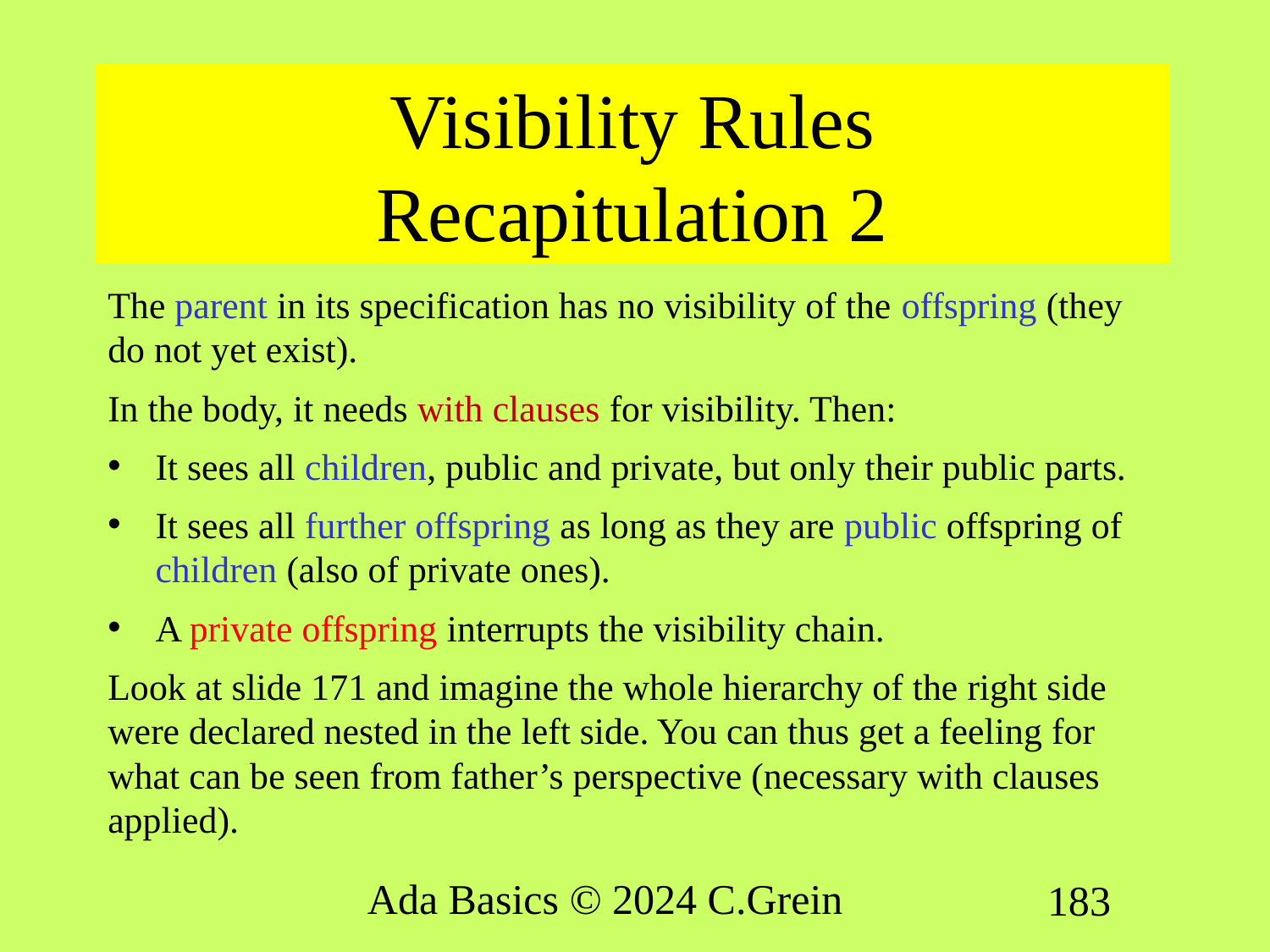

# Visibility Rules Recapitulation 2
The parent in its specification has no visibility of the offspring (they do not yet exist).
In the body, it needs with clauses for visibility. Then:
It sees all children, public and private, but only their public parts.
It sees all further offspring as long as they are public offspring of children (also of private ones).
A private offspring interrupts the visibility chain.
Look at slide 171 and imagine the whole hierarchy of the right side were declared nested in the left side. You can thus get a feeling for what can be seen from father’s perspective (necessary with clauses applied).
Ada Basics © 2024 C.Grein
183